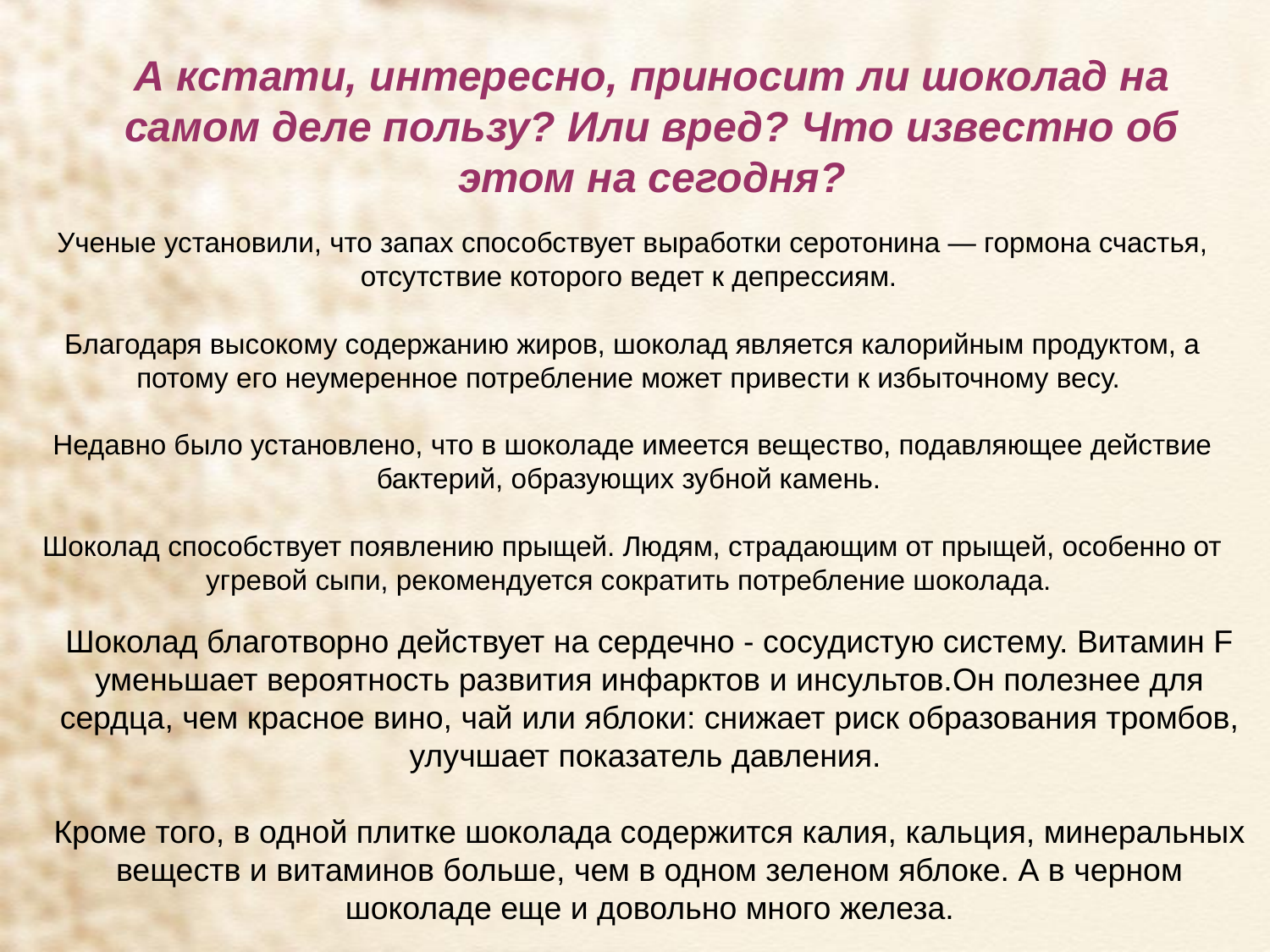

А кстати, интересно, приносит ли шоколад на самом деле пользу? Или вред? Что известно об этом на сегодня?
Ученые установили, что запах способствует выработки серотонина — гормона счастья, отсутствие которого ведет к депрессиям.
Благодаря высокому содержанию жиров, шоколад является калорийным продуктом, а потому его неумеренное потребление может привести к избыточному весу.
Недавно было установлено, что в шоколаде имеется вещество, подавляющее действие бактерий, образующих зубной камень.
Шоколад способствует появлению прыщей. Людям, страдающим от прыщей, особенно от угревой сыпи, рекомендуется сократить потребление шоколада.
Шоколад благотворно действует на сердечно - сосудистую систему. Витамин F уменьшает вероятность развития инфарктов и инсультов.Он полезнее для сердца, чем красное вино, чай или яблоки: снижает риск образования тромбов, улучшает показатель давления.

Кроме того, в одной плитке шоколада содержится калия, кальция, минеральных веществ и витаминов больше, чем в одном зеленом яблоке. А в черном шоколаде еще и довольно много железа.